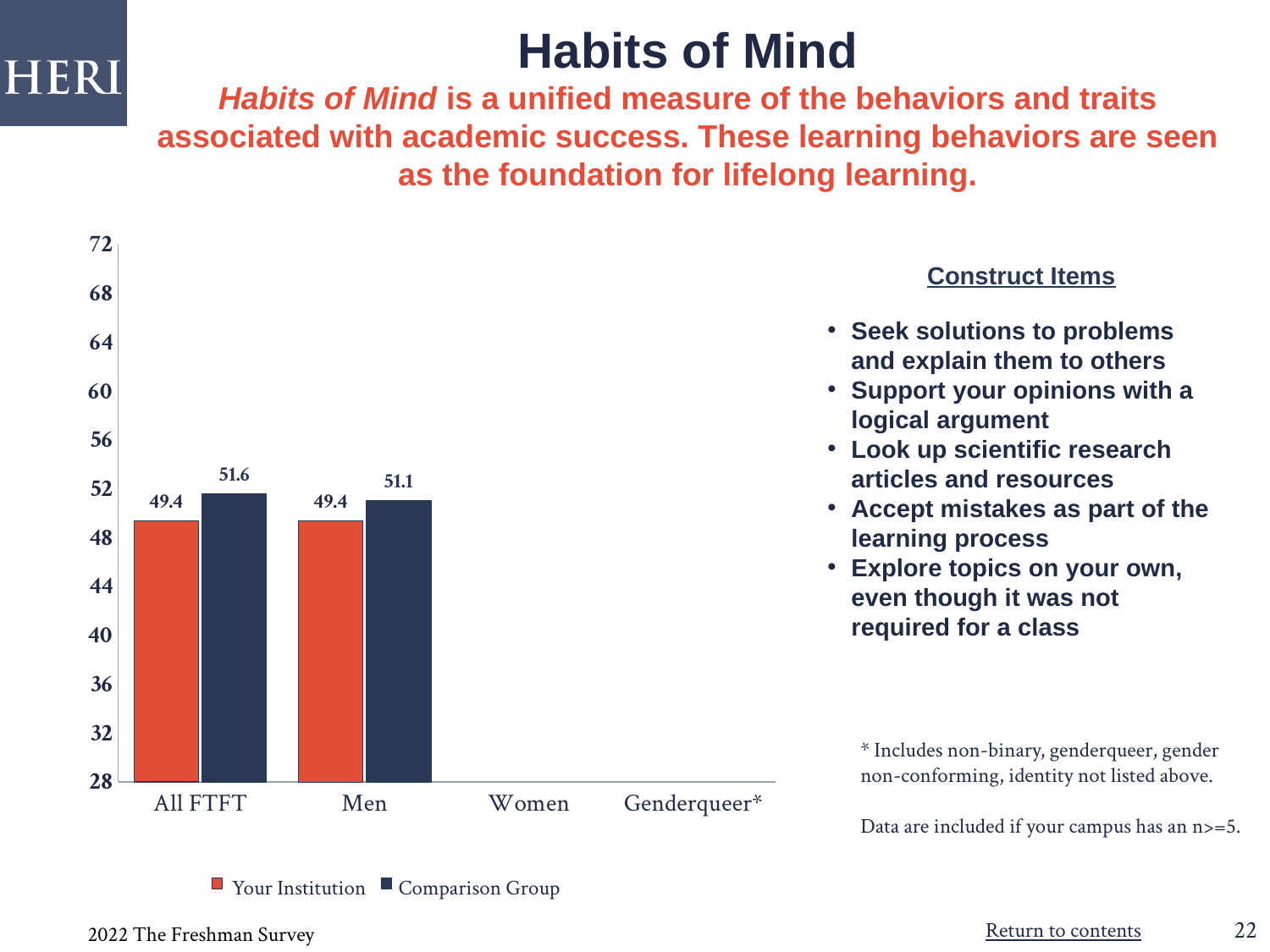

Habits of Mind
Habits of Mind is a unified measure of the behaviors and traits associated with academic success. These learning behaviors are seen as the foundation for lifelong learning.

### Chart: High Pluralistic Orientation

| Category |
|---|

### Chart

| Category | Your Institution | Comparison Group |
|---|---|---|
| All FTFT | 49.38 | 51.6 |
| Men | 49.38 | 51.05 |
| Women | 0.0 | 0.0 |
| Genderqueer* | 0.0 | 0.0 |
Construct Items

Seek solutions to problems and explain them to others
Support your opinions with a logical argument
Look up scientific research articles and resources
Accept mistakes as part of the learning process
Explore topics on your own, even though it was not required for a class
* Includes non-binary, genderqueer, gender non-conforming, identity not listed above.

Data are included if your campus has an n>=5.
 Your Institution       Comparison Group

2022 The Freshman Survey
Return to contents
22